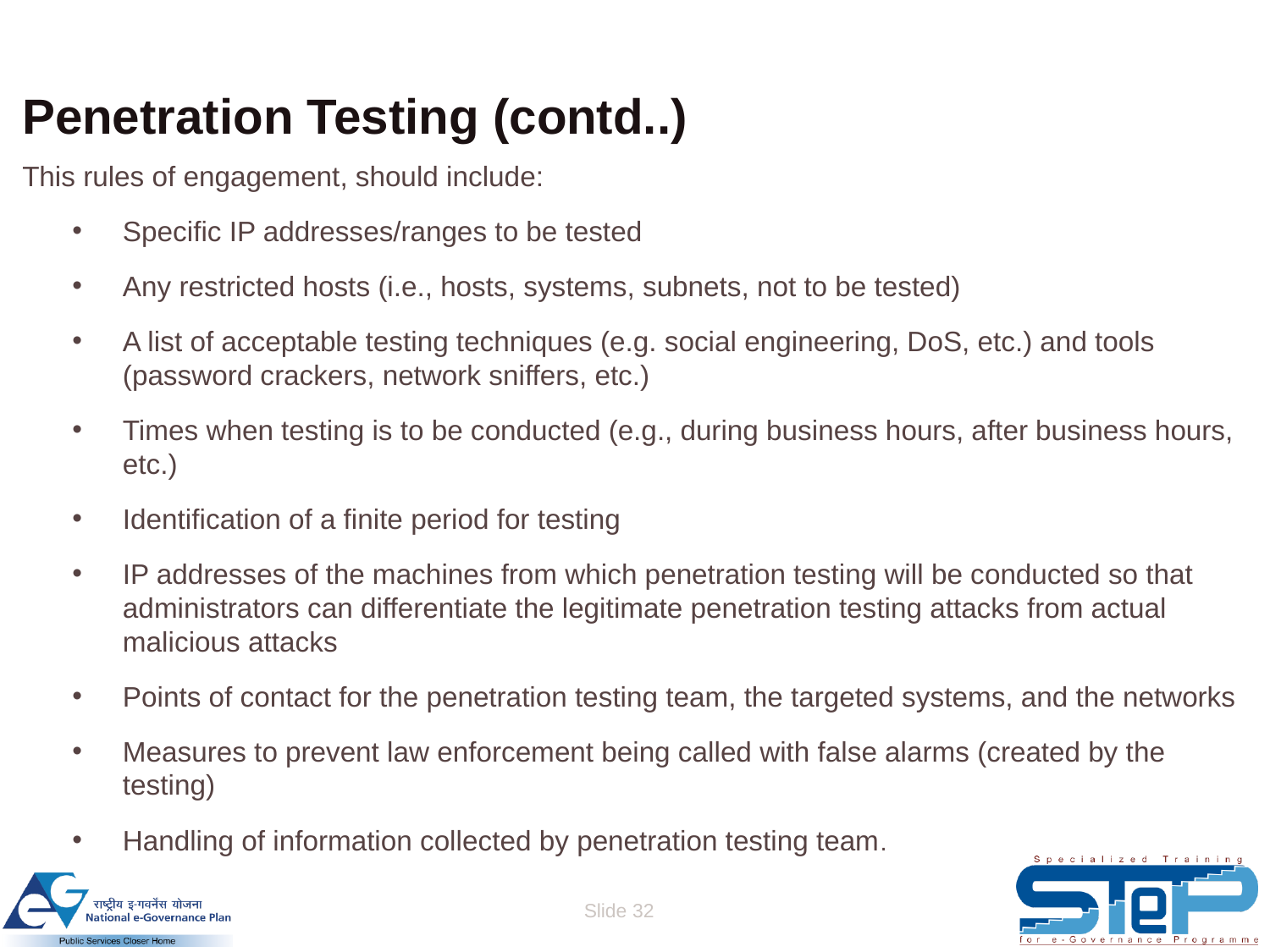

# Penetration Testing (contd..)
This rules of engagement, should include:
Specific IP addresses/ranges to be tested
Any restricted hosts (i.e., hosts, systems, subnets, not to be tested)
A list of acceptable testing techniques (e.g. social engineering, DoS, etc.) and tools (password crackers, network sniffers, etc.)
Times when testing is to be conducted (e.g., during business hours, after business hours, etc.)
Identification of a finite period for testing
IP addresses of the machines from which penetration testing will be conducted so that administrators can differentiate the legitimate penetration testing attacks from actual malicious attacks
Points of contact for the penetration testing team, the targeted systems, and the networks
Measures to prevent law enforcement being called with false alarms (created by the testing)
Handling of information collected by penetration testing team.